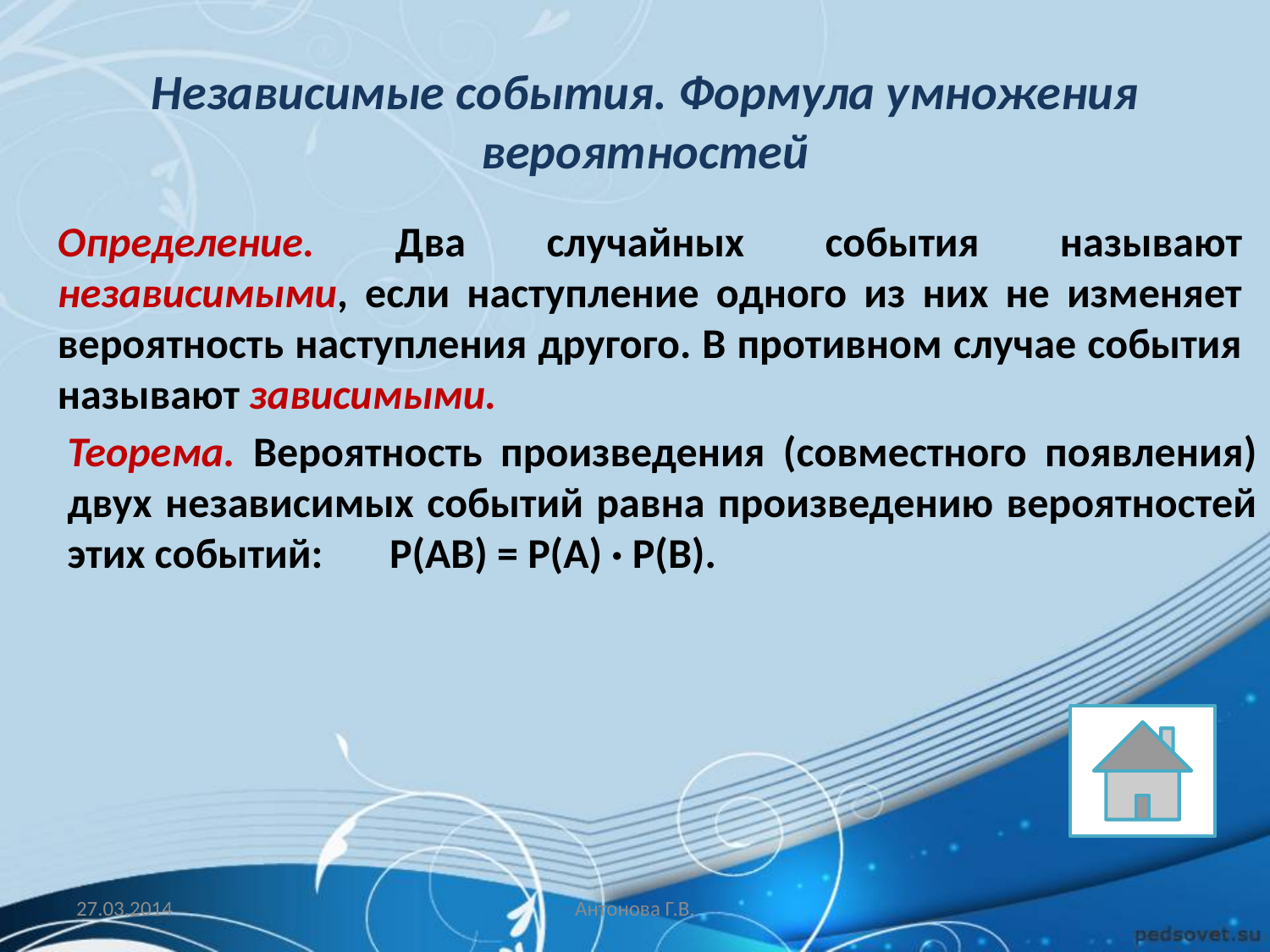

Независимые события. Формула умножения вероятностей
Определение. Два случайных события называют независимыми, если наступление одного из них не изменяет вероятность наступления другого. В противном случае события называют зависимыми.
Теорема. Вероятность произведения (совместного появления) двух независимых событий равна произведению вероятностей этих событий:       P(AB) = P(A) · P(B).

27.03.2014
Антонова Г.В.